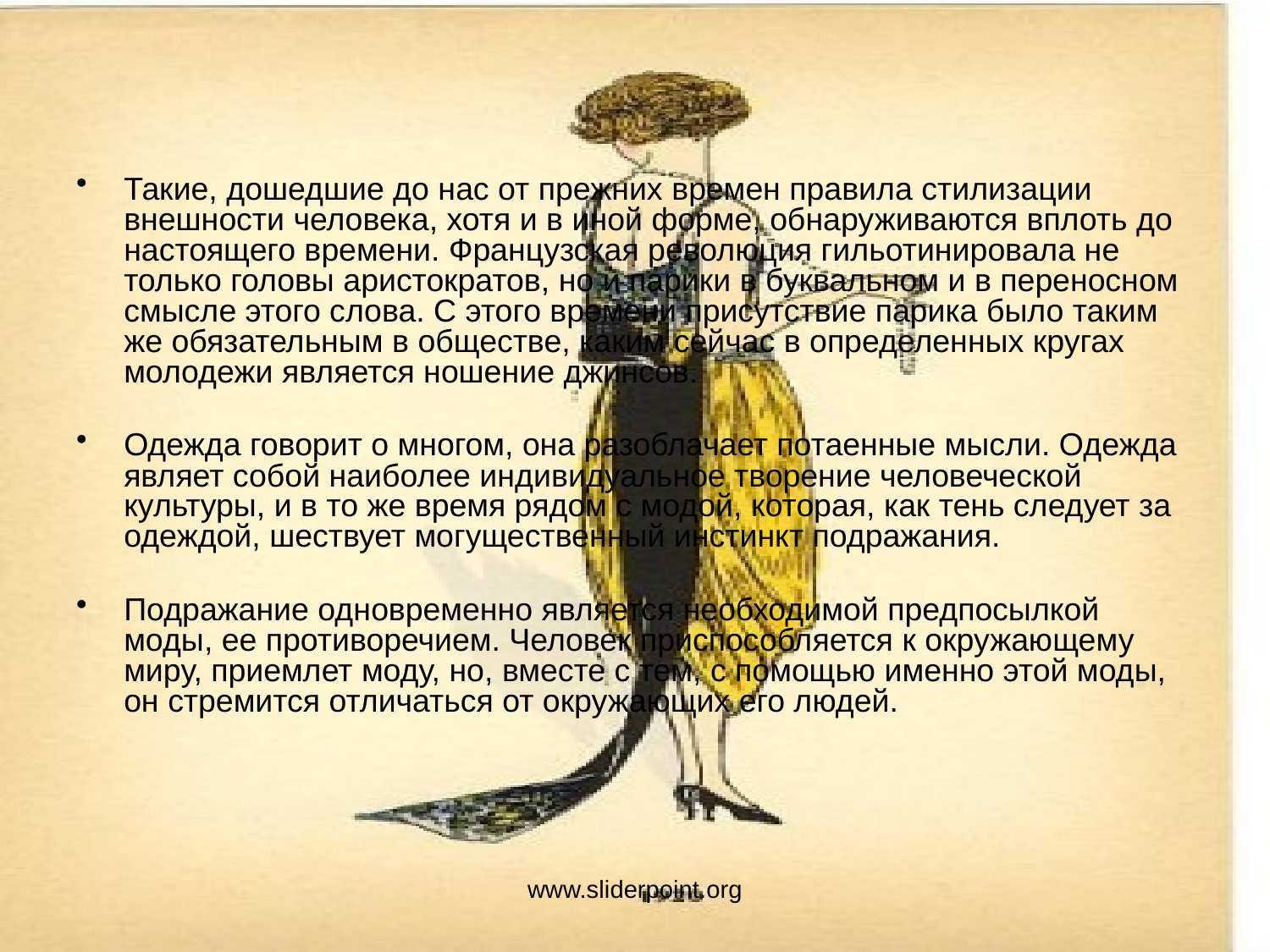

#
Такие, дошедшие до нас от прежних времен правила стилизации внешности человека, хотя и в иной форме, обнаруживаются вплоть до настоящего времени. Французская революция гильотинировала не только головы аристократов, но и парики в буквальном и в переносном смысле этого слова. С этого времени присутствие парика было таким же обязательным в обществе, каким сейчас в определенных кругах молодежи является ношение джинсов.

Одежда говорит о многом, она разоблачает потаенные мысли. Одежда являет собой наиболее индивидуальное творение человеческой культуры, и в то же время рядом с модой, которая, как тень следует за одеждой, шествует могущественный инстинкт подражания.

Подражание одновременно является необходимой предпосылкой моды, ее противоречием. Человек приспособляется к окружающему миру, приемлет моду, но, вместе с тем, с помощью именно этой моды, он стремится отличаться от окружающих его людей.
www.sliderpoint.org